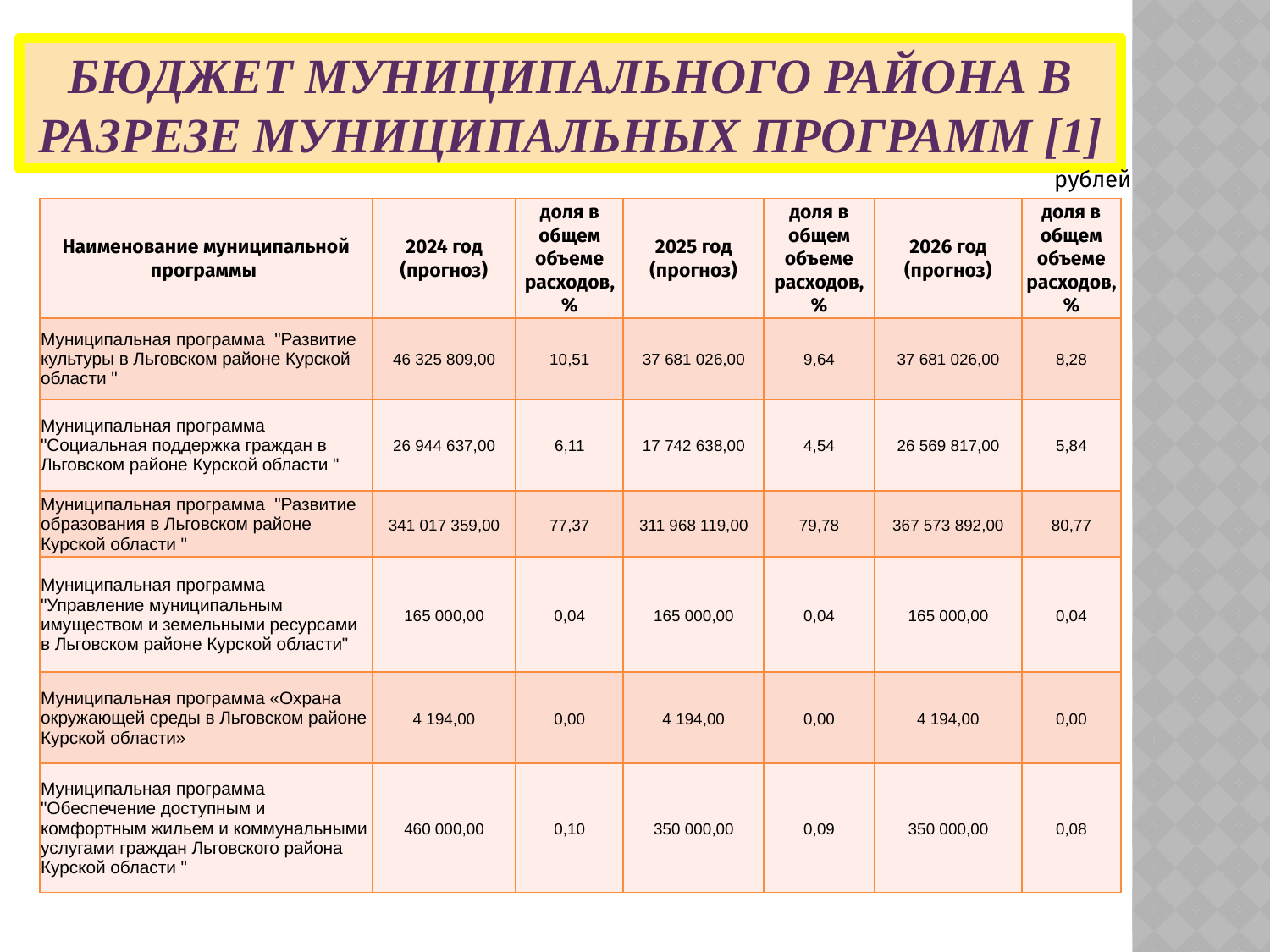

# Бюджет муниципального района в разрезе муниципальных программ [1]
рублей
| Наименование муниципальной программы | 2024 год (прогноз) | доля в общем объеме расходов, % | 2025 год (прогноз) | доля в общем объеме расходов, % | 2026 год (прогноз) | доля в общем объеме расходов, % |
| --- | --- | --- | --- | --- | --- | --- |
| Муниципальная программа "Развитие культуры в Льговском районе Курской области " | 46 325 809,00 | 10,51 | 37 681 026,00 | 9,64 | 37 681 026,00 | 8,28 |
| Муниципальная программа "Социальная поддержка граждан в Льговском районе Курской области " | 26 944 637,00 | 6,11 | 17 742 638,00 | 4,54 | 26 569 817,00 | 5,84 |
| Муниципальная программа "Развитие образования в Льговском районе Курской области " | 341 017 359,00 | 77,37 | 311 968 119,00 | 79,78 | 367 573 892,00 | 80,77 |
| Муниципальная программа "Управление муниципальным имуществом и земельными ресурсами в Льговском районе Курской области" | 165 000,00 | 0,04 | 165 000,00 | 0,04 | 165 000,00 | 0,04 |
| Муниципальная программа «Охрана окружающей среды в Льговском районе Курской области» | 4 194,00 | 0,00 | 4 194,00 | 0,00 | 4 194,00 | 0,00 |
| Муниципальная программа "Обеспечение доступным и комфортным жильем и коммунальными услугами граждан Льговского района Курской области " | 460 000,00 | 0,10 | 350 000,00 | 0,09 | 350 000,00 | 0,08 |